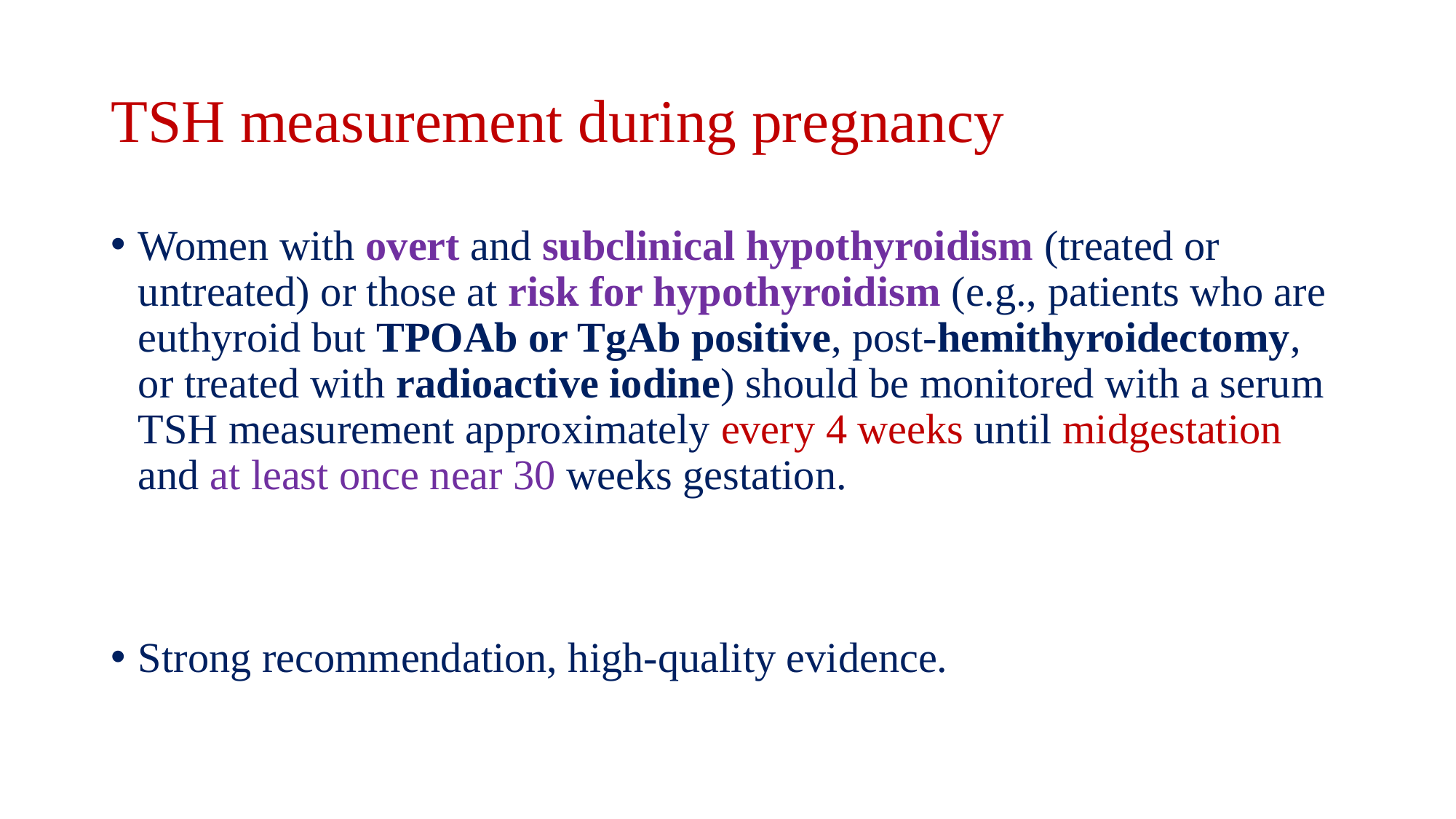

# TSH measurement during pregnancy
Women with overt and subclinical hypothyroidism (treated or untreated) or those at risk for hypothyroidism (e.g., patients who are euthyroid but TPOAb or TgAb positive, post-hemithyroidectomy, or treated with radioactive iodine) should be monitored with a serum TSH measurement approximately every 4 weeks until midgestation and at least once near 30 weeks gestation.

Strong recommendation, high-quality evidence.